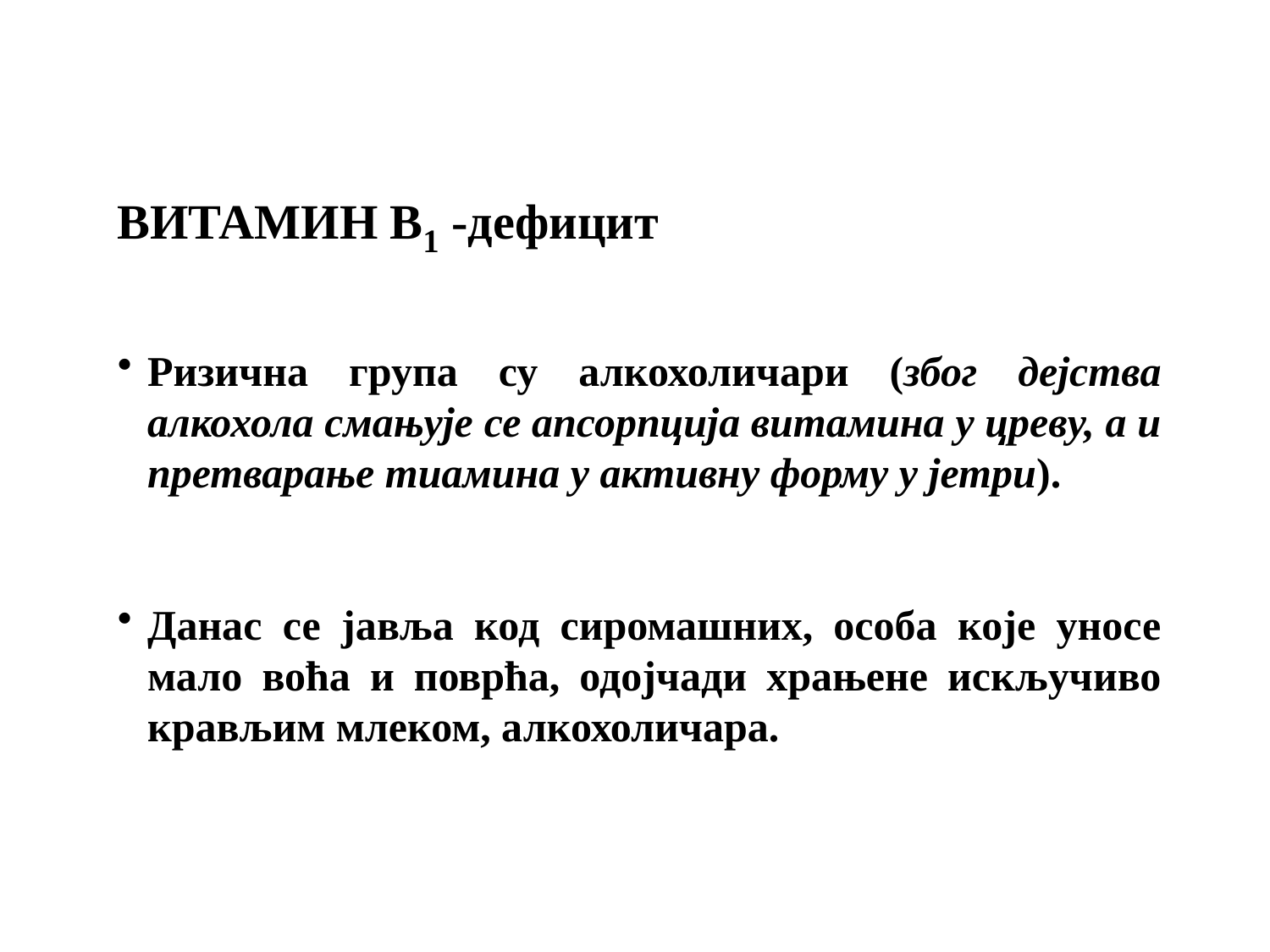

ВИТАМИН B1 -дефицит

Ризична група су алкохоличари (због дејства алкохола смањује се апсорпција витамина у цреву, а и претварање тиамина у активну форму у јетри).

Данас се јавља код сиромашних, особа које уносе мало воћа и поврћа, одојчади храњене искључиво крављим млеком, алкохоличара.